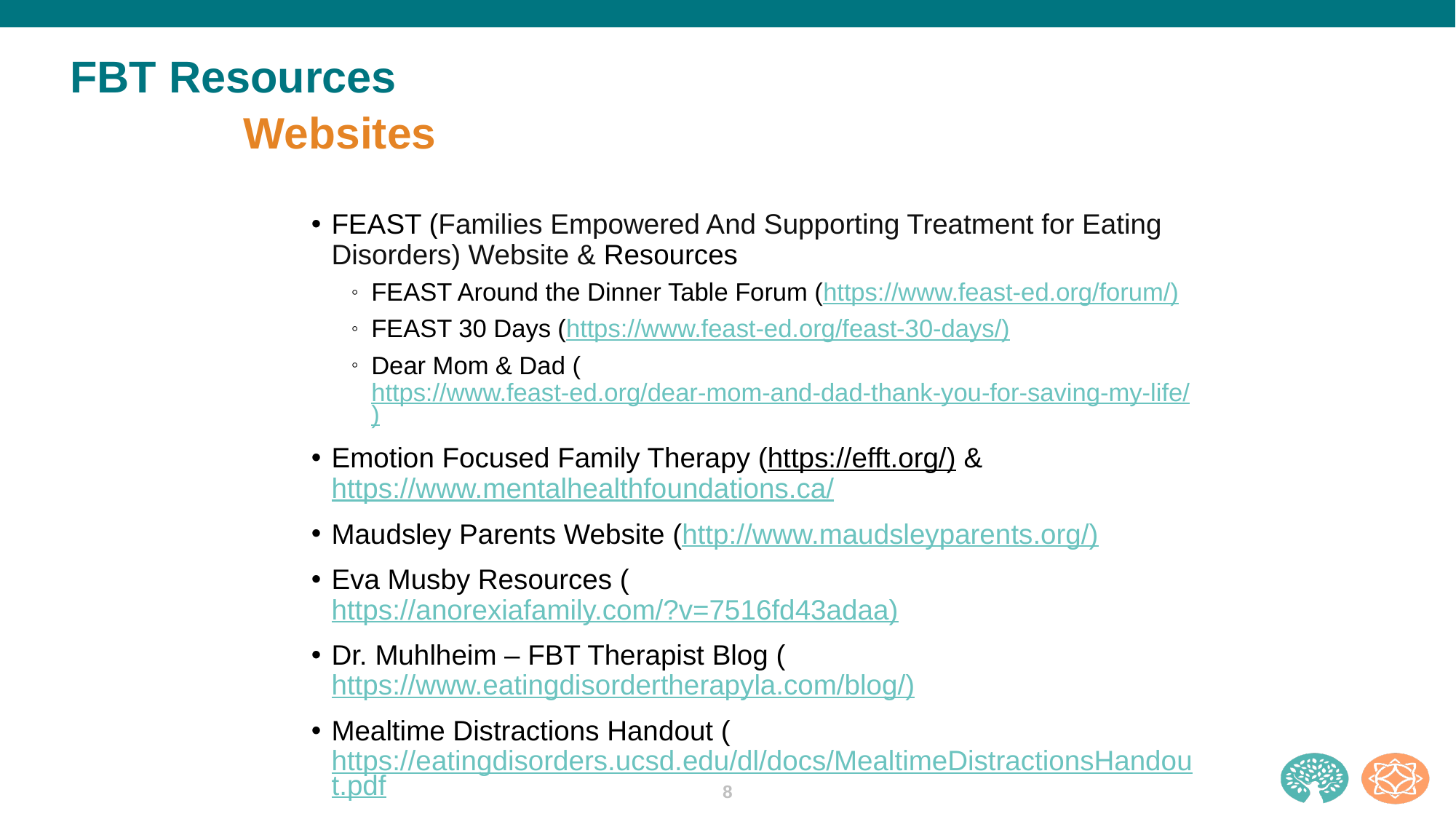

# FBT Resources
Websites
FEAST (Families Empowered And Supporting Treatment for Eating Disorders) Website & Resources
FEAST Around the Dinner Table Forum (https://www.feast-ed.org/forum/)
FEAST 30 Days (https://www.feast-ed.org/feast-30-days/)
Dear Mom & Dad (https://www.feast-ed.org/dear-mom-and-dad-thank-you-for-saving-my-life/)
Emotion Focused Family Therapy (https://efft.org/) & https://www.mentalhealthfoundations.ca/
Maudsley Parents Website (http://www.maudsleyparents.org/)
Eva Musby Resources (https://anorexiafamily.com/?v=7516fd43adaa)
Dr. Muhlheim – FBT Therapist Blog (https://www.eatingdisordertherapyla.com/blog/)
Mealtime Distractions Handout (https://eatingdisorders.ucsd.edu/dl/docs/MealtimeDistractionsHandout.pdf

8